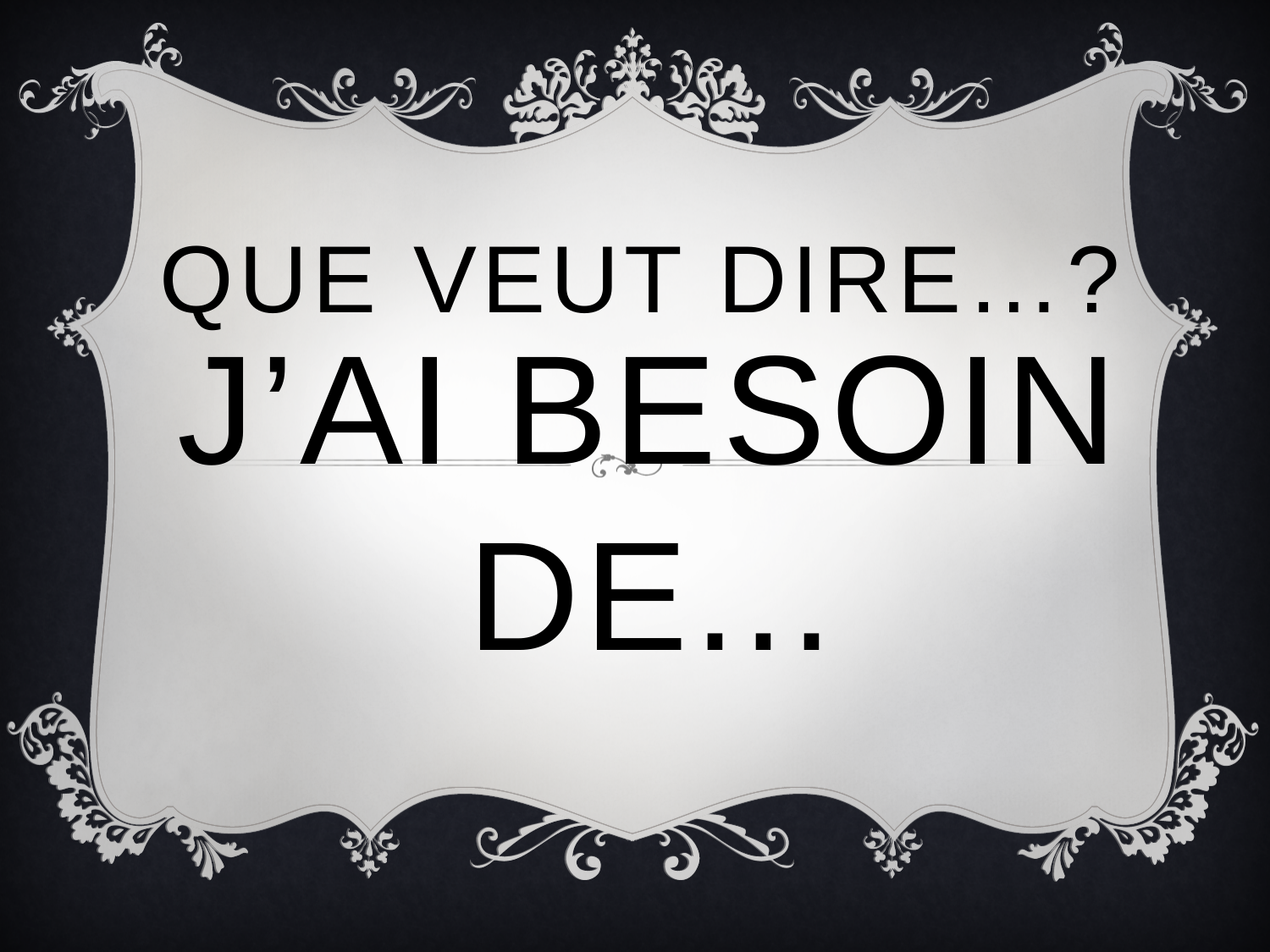

# Que veut dire…?
J’ai besoin de...